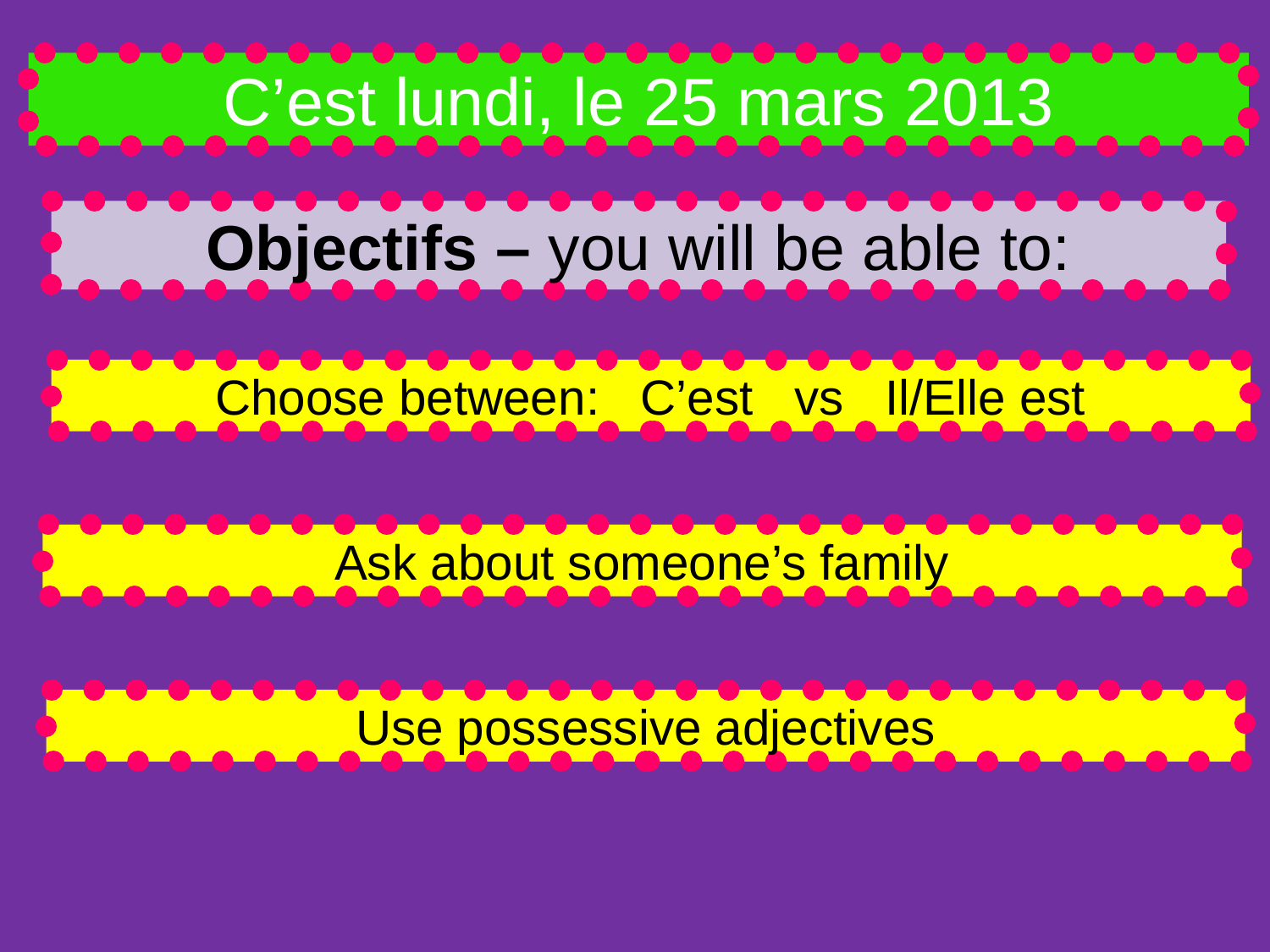

C’est lundi, le 25 mars 2013
Objectifs – you will be able to:
Choose between:   C’est   vs   Il/Elle est
Ask about someone’s family
Use possessive adjectives